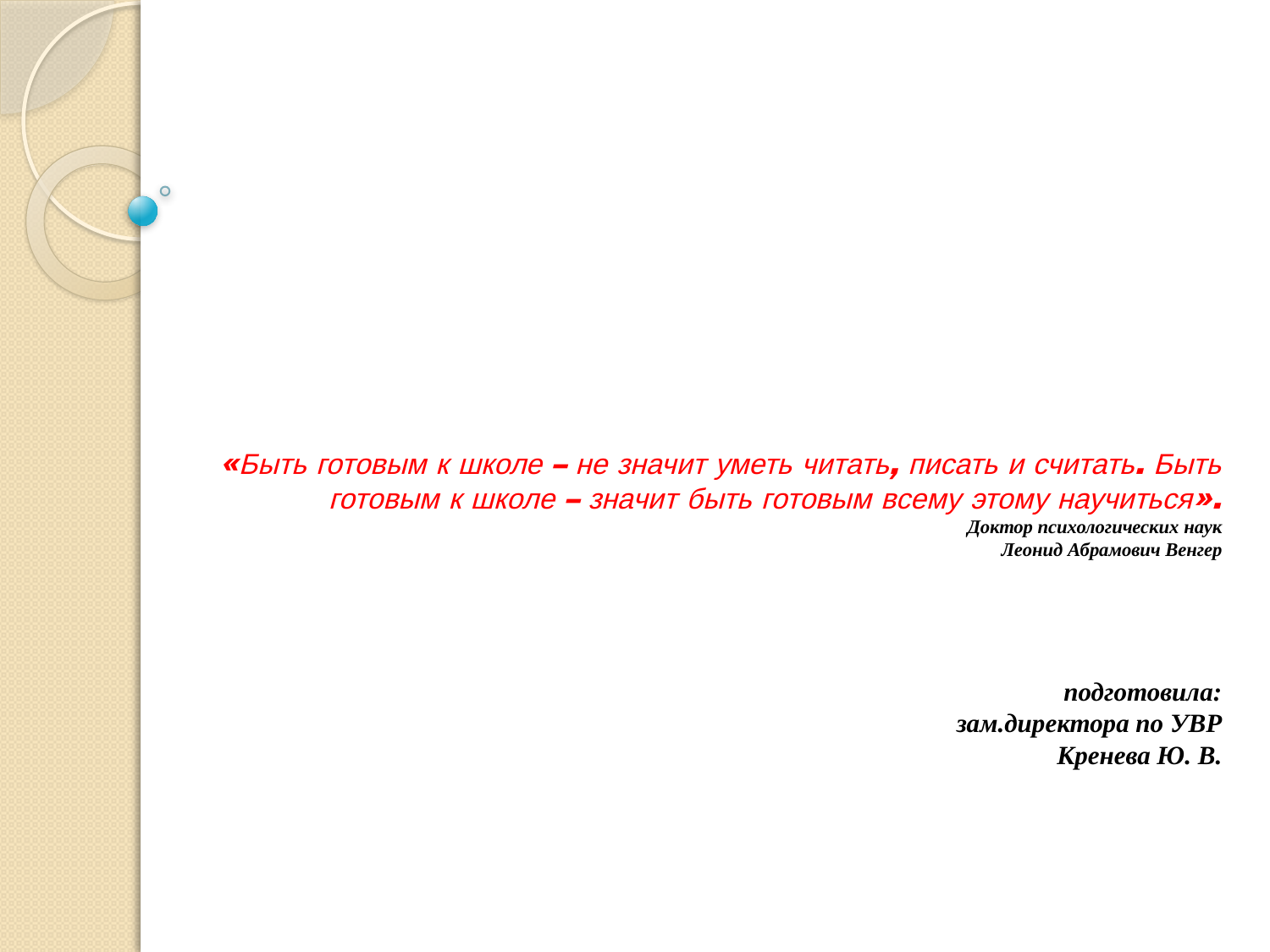

# «Быть готовым к школе – не значит уметь читать, писать и считать. Быть готовым к школе – значит быть готовым всему этому научиться». Доктор психологических наук Леонид Абрамович Венгер подготовила: зам.директора по УВР Кренева Ю. В.